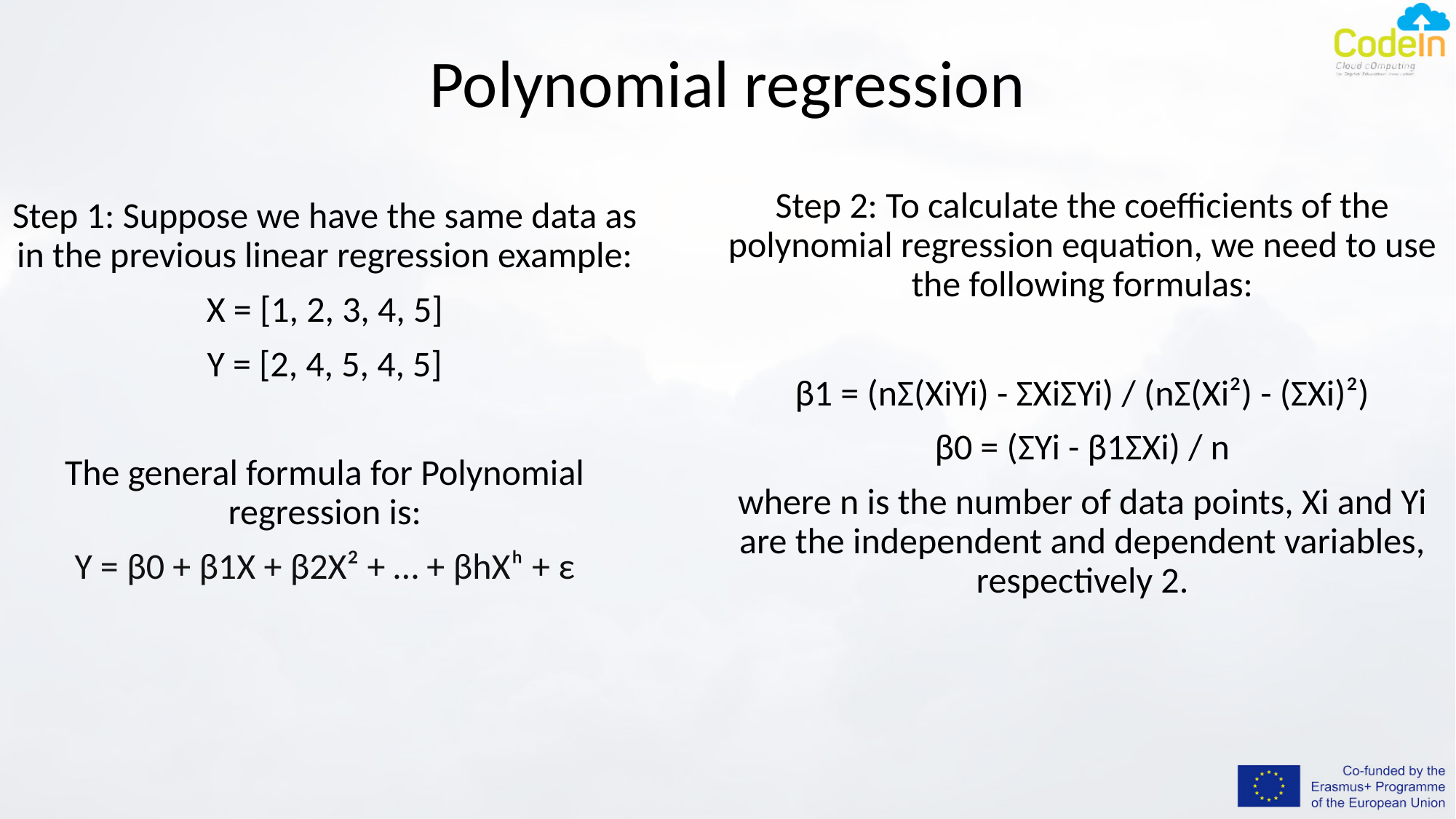

# Polynomial regression
Step 2: To calculate the coefficients of the polynomial regression equation, we need to use the following formulas:

β1 = (nΣ(XiYi) - ΣXiΣYi) / (nΣ(Xi²) - (ΣXi)²)
β0 = (ΣYi - β1ΣXi) / n
where n is the number of data points, Xi and Yi are the independent and dependent variables, respectively 2.
Step 1: Suppose we have the same data as in the previous linear regression example:
X = [1, 2, 3, 4, 5]
Y = [2, 4, 5, 4, 5]

The general formula for Polynomial regression is:
Y = β0 + β1X + β2X² + … + βhXʰ + ε